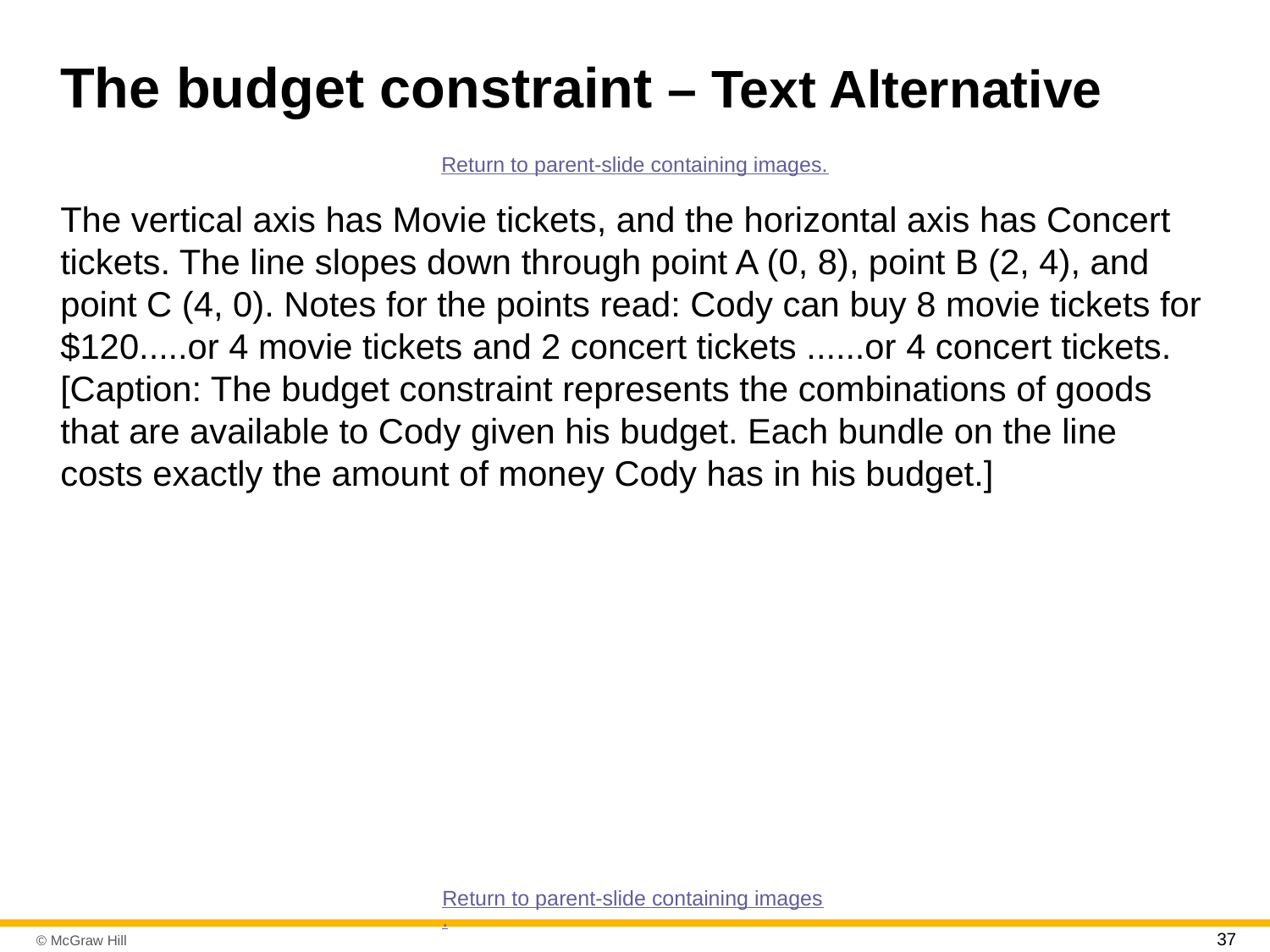

# The budget constraint – Text Alternative
Return to parent-slide containing images.
The vertical axis has Movie tickets, and the horizontal axis has Concert tickets. The line slopes down through point A (0, 8), point B (2, 4), and point C (4, 0). Notes for the points read: Cody can buy 8 movie tickets for $120.....or 4 movie tickets and 2 concert tickets ......or 4 concert tickets. [Caption: The budget constraint represents the combinations of goods that are available to Cody given his budget. Each bundle on the line costs exactly the amount of money Cody has in his budget.]
Return to parent-slide containing images.